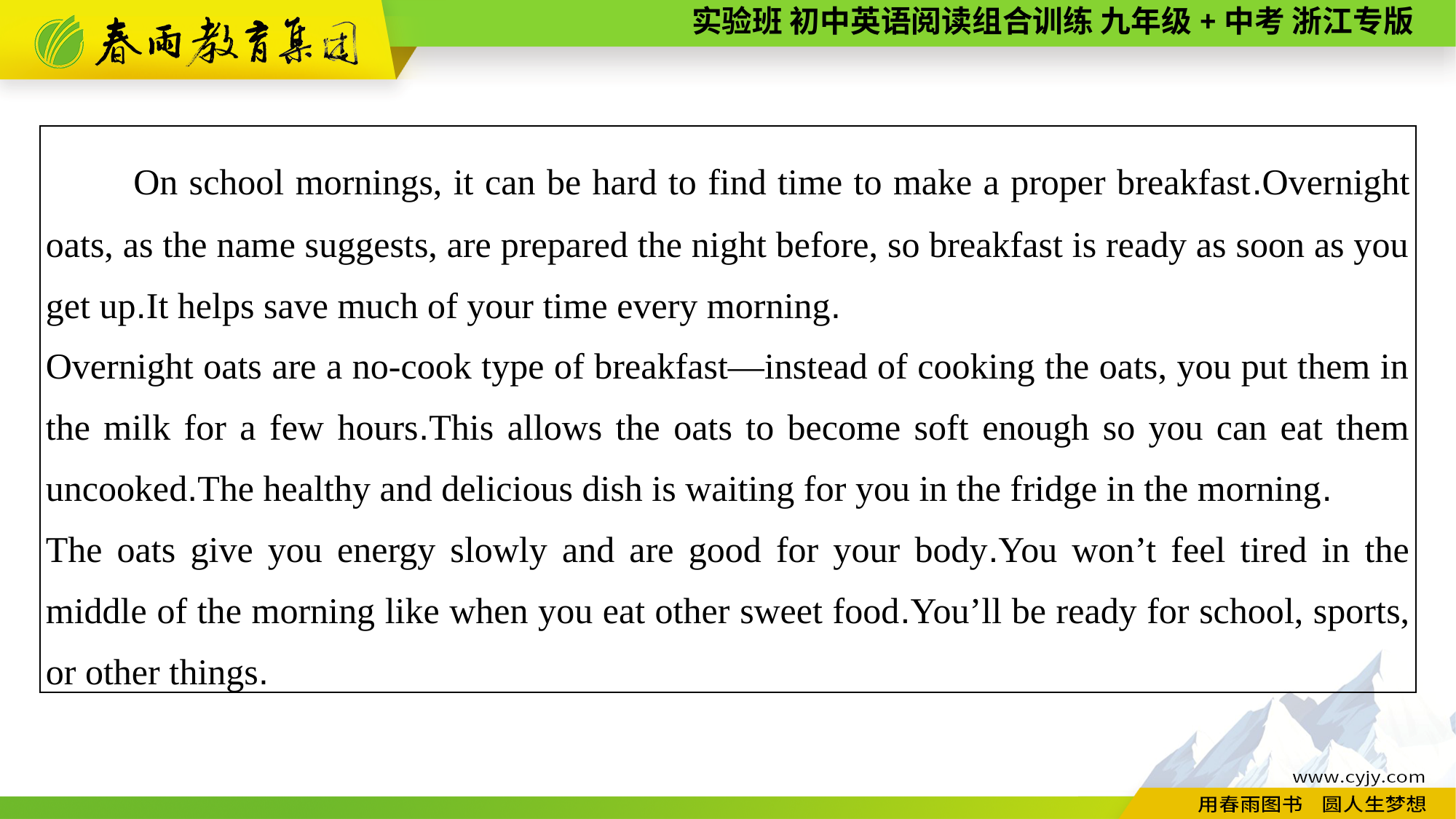

| On school mornings, it can be hard to find time to make a proper breakfast.Overnight oats, as the name suggests, are prepared the night before, so breakfast is ready as soon as you get up.It helps save much of your time every morning. Overnight oats are a no-cook type of breakfast—instead of cooking the oats, you put them in the milk for a few hours.This allows the oats to become soft enough so you can eat them uncooked.The healthy and delicious dish is waiting for you in the fridge in the morning. The oats give you energy slowly and are good for your body.You won’t feel tired in the middle of the morning like when you eat other sweet food.You’ll be ready for school, sports, or other things. |
| --- |